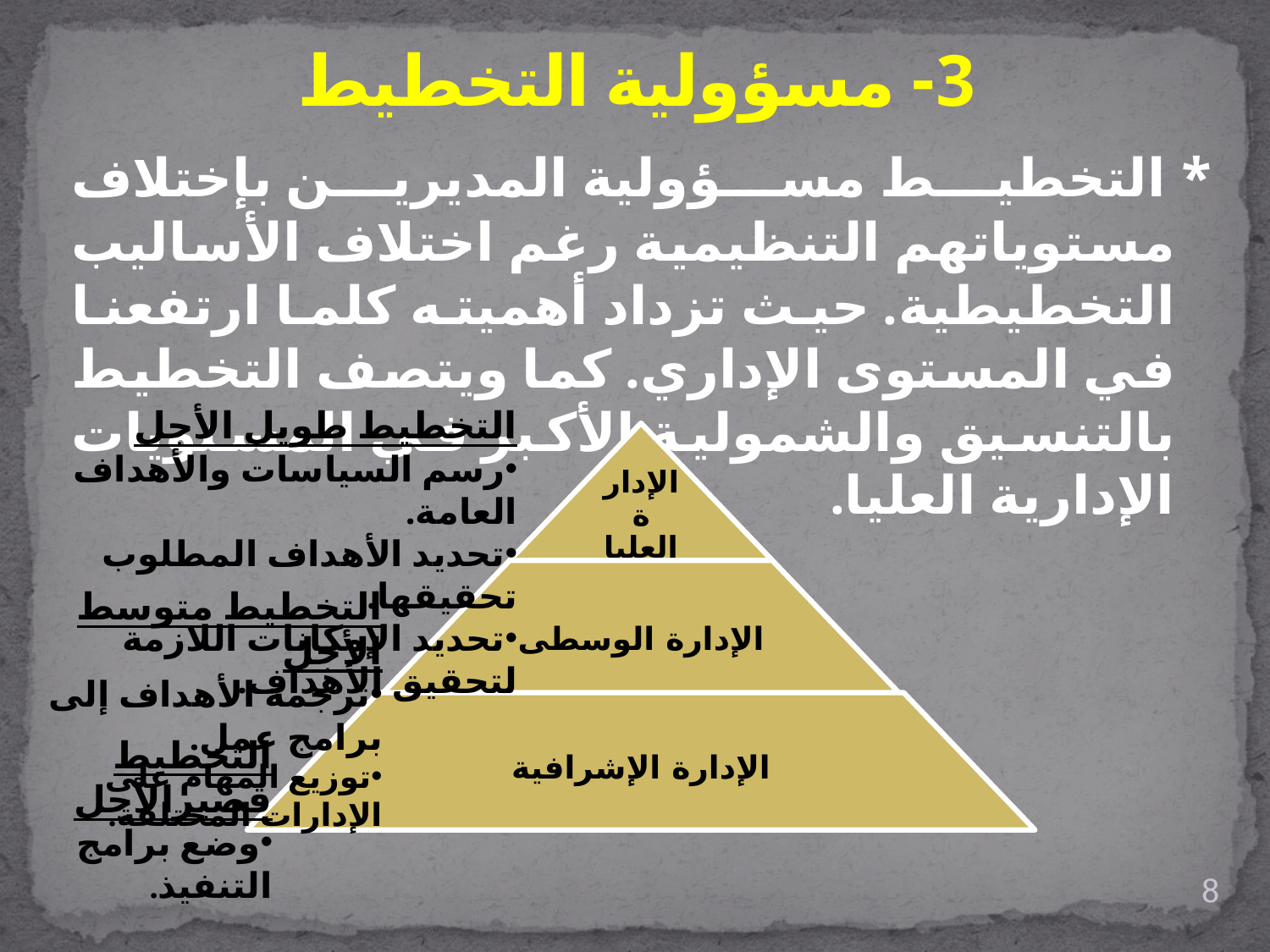

# 3- مسؤولية التخطيط
* التخطيط مسؤولية المديرين بإختلاف مستوياتهم التنظيمية رغم اختلاف الأساليب التخطيطية. حيث تزداد أهميته كلما ارتفعنا في المستوى الإداري. كما ويتصف التخطيط بالتنسيق والشمولية الأكبر في المستويات الإدارية العليا.

التخطيط طويل الأجل
رسم السياسات والأهداف العامة.
تحديد الأهداف المطلوب تحقيقها.
تحديد الإمكانات اللازمة لتحقيق الأهداف.

الإدارة العليا

الإدارة الوسطى
الإدارة الإشرافية
التخطيط متوسط الأجل
ترجمة الأهداف إلى برامج عمل.
توزيع المهام على الإدارات المختلفة.
التخطيط قصيرالأجل
وضع برامج التنفيذ.
8